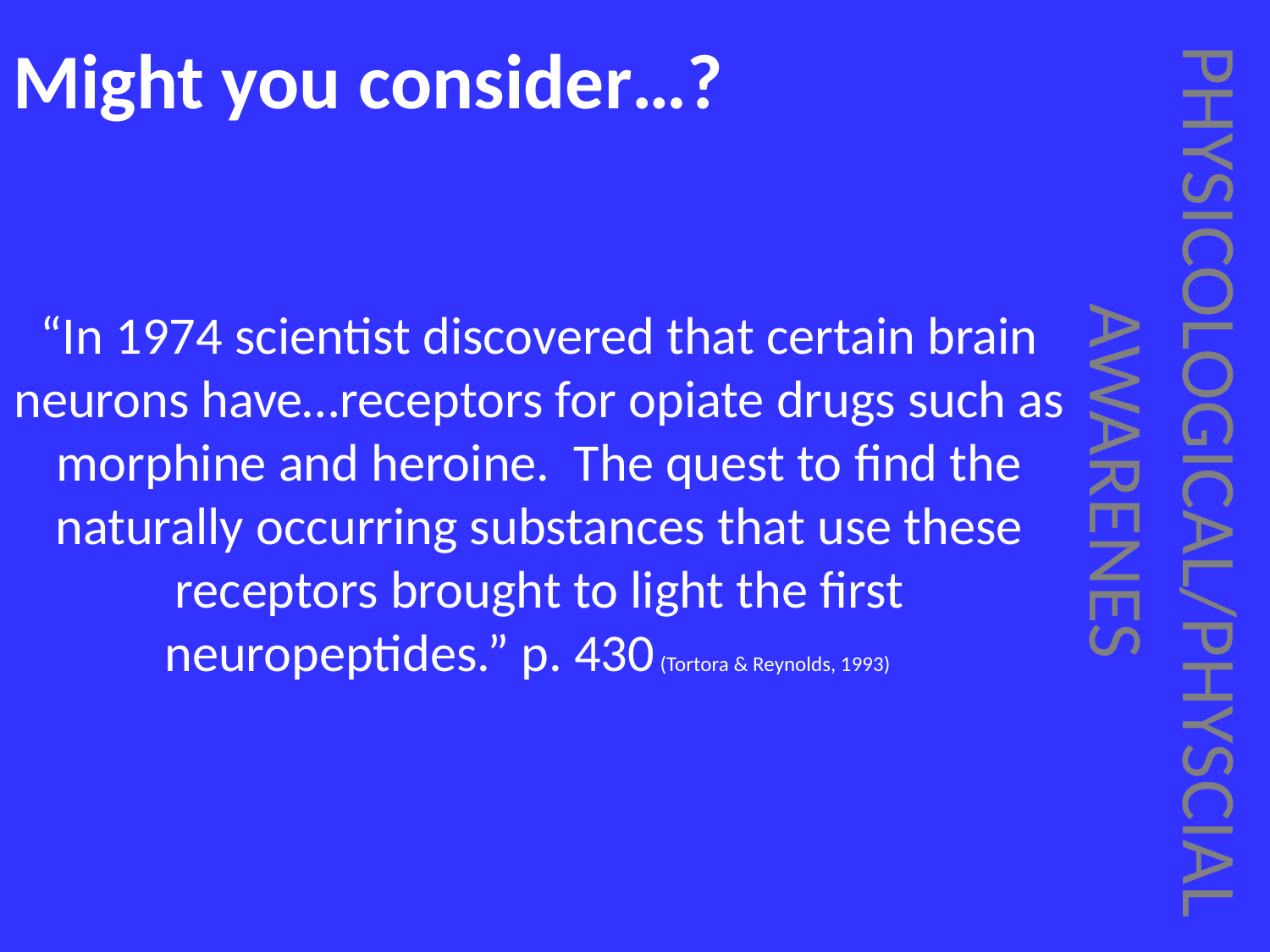

# Might you consider…?
“In 1974 scientist discovered that certain brain neurons have…receptors for opiate drugs such as morphine and heroine.  The quest to find the naturally occurring substances that use these receptors brought to light the first neuropeptides.” p. 430 (Tortora & Reynolds, 1993)
PHYSICOLOGICAL/PHYSCIAL AWARENES